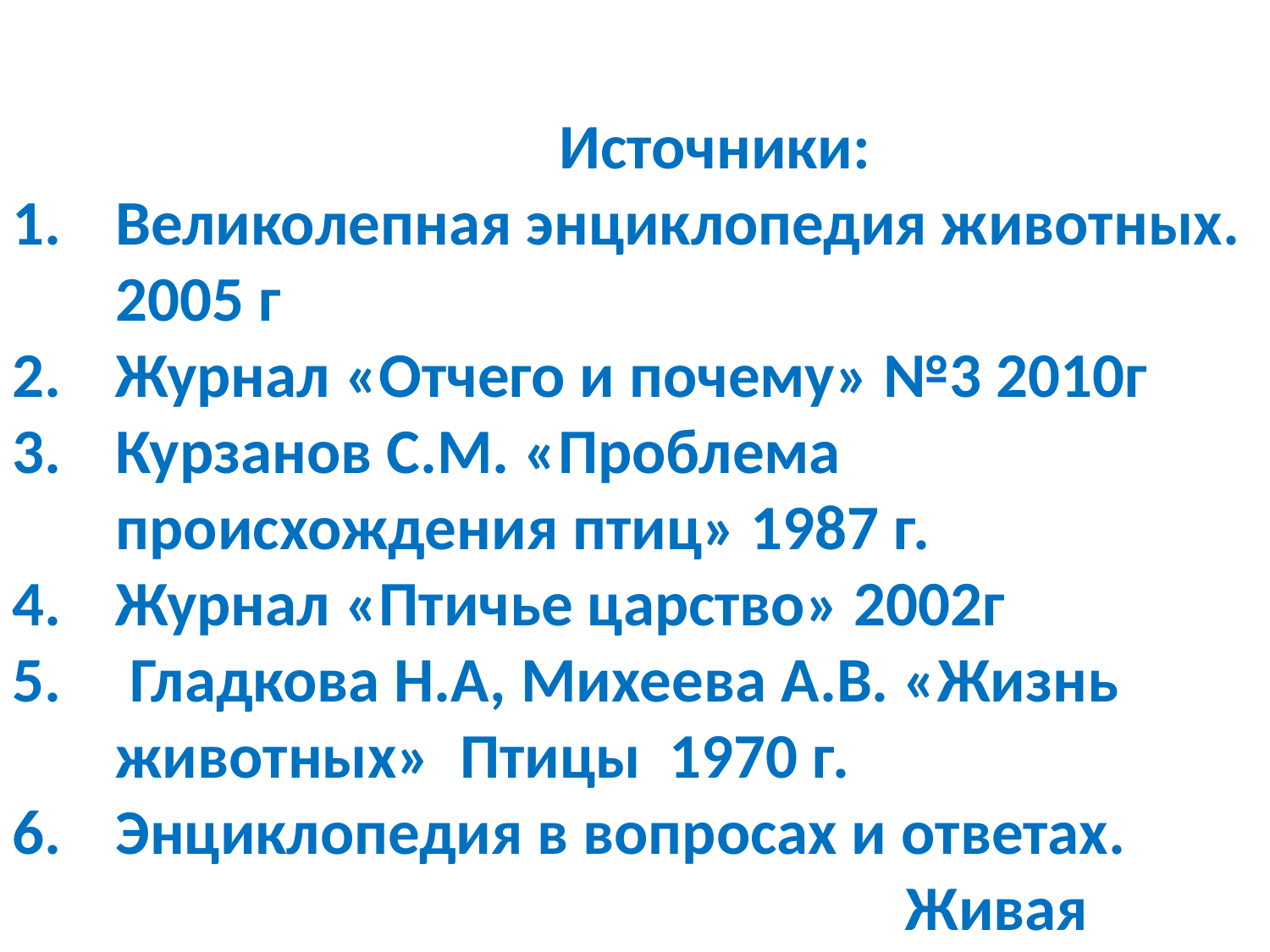

Источники:
Великолепная энциклопедия животных. 2005 г
Журнал «Отчего и почему» №3 2010г
Курзанов С.М. «Проблема происхождения птиц» 1987 г.
Журнал «Птичье царство» 2002г
 Гладкова Н.А, Михеева А.В. «Жизнь животных»  Птицы  1970 г.
Энциклопедия в вопросах и ответах.                                                                 Живая природа. 2007г.